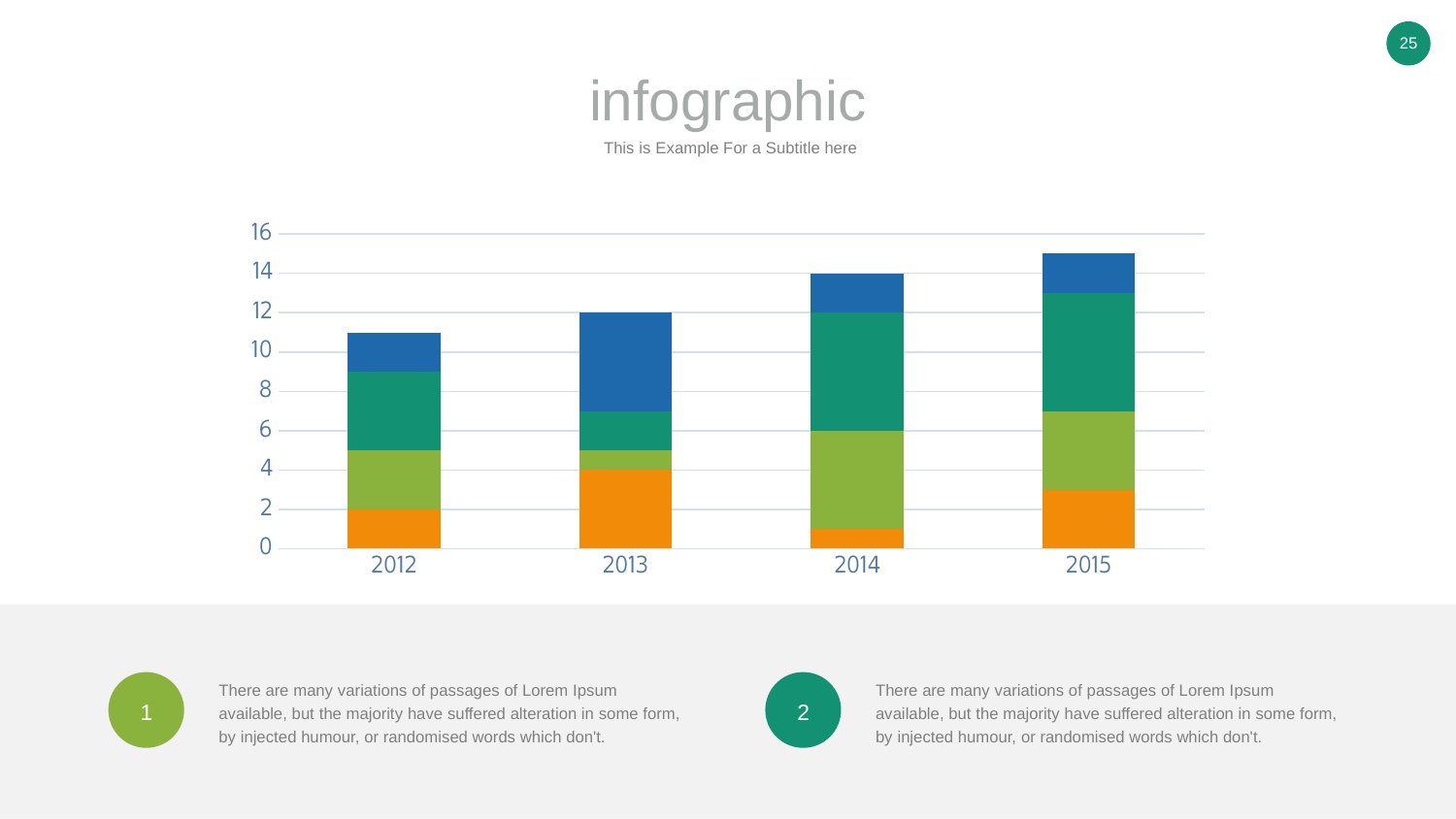

infographic
This is Example For a Subtitle here

### Chart

| Category | Series 2 | Series 3 | Series 4 | Series 5 |
|---|---|---|---|---|
| 2012 | 2.0 | 3.0 | 4.0 | 2.0 |
| 2013 | 4.0 | 1.0 | 2.0 | 5.0 |
| 2014 | 1.0 | 5.0 | 6.0 | 2.0 |
| 2015 | 3.0 | 4.0 | 6.0 | 2.0 |

There are many variations of passages of Lorem Ipsum available, but the majority have suffered alteration in some form, by injected humour, or randomised words which don't.
1

There are many variations of passages of Lorem Ipsum available, but the majority have suffered alteration in some form, by injected humour, or randomised words which don't.
2